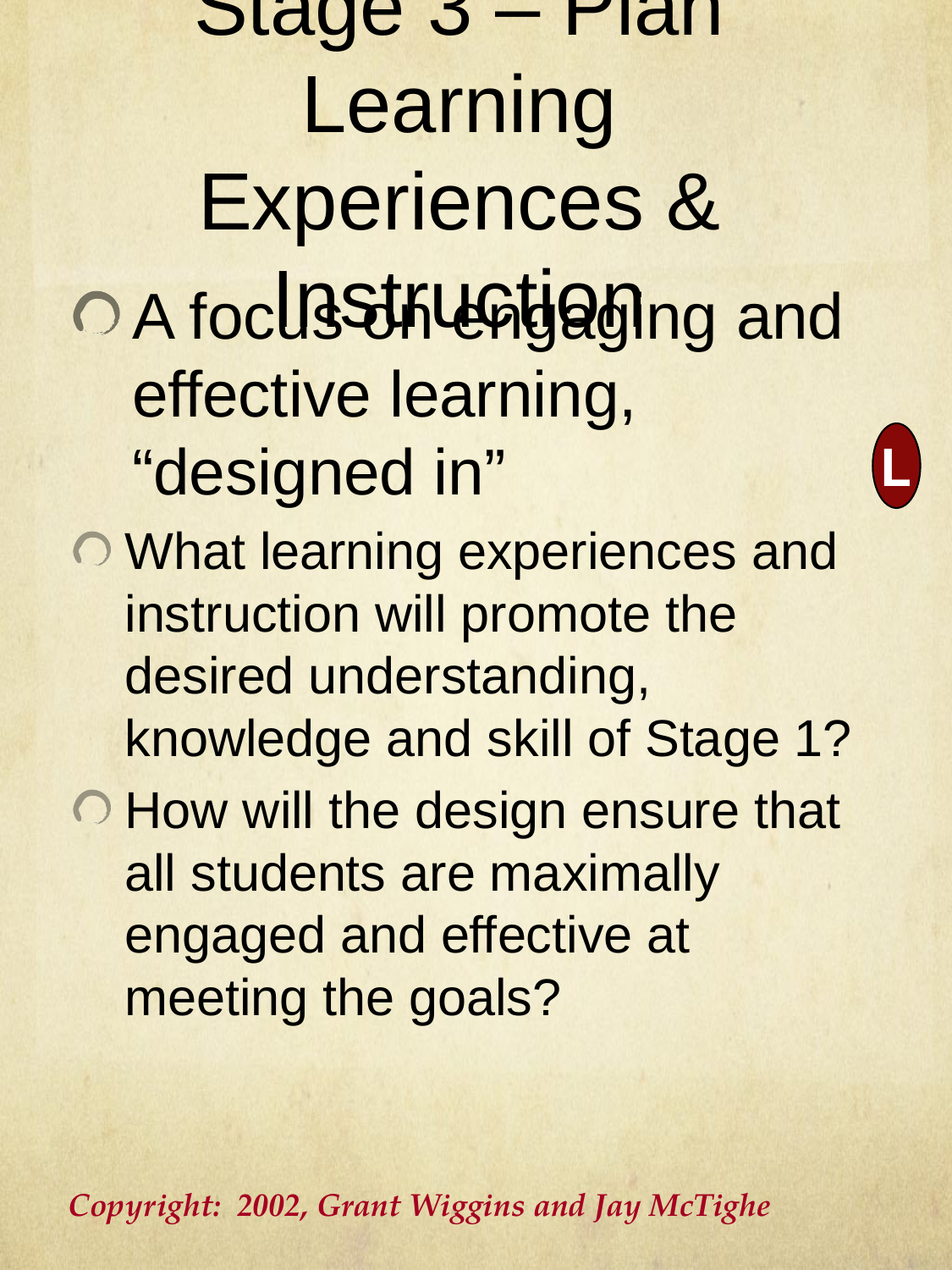

# Stage 3 – Plan Learning Experiences & Instruction
A focus on engaging and effective learning, “designed in”
What learning experiences and instruction will promote the desired understanding, knowledge and skill of Stage 1?
How will the design ensure that all students are maximally engaged and effective at meeting the goals?
L
Copyright:  2002, Grant Wiggins and Jay McTighe